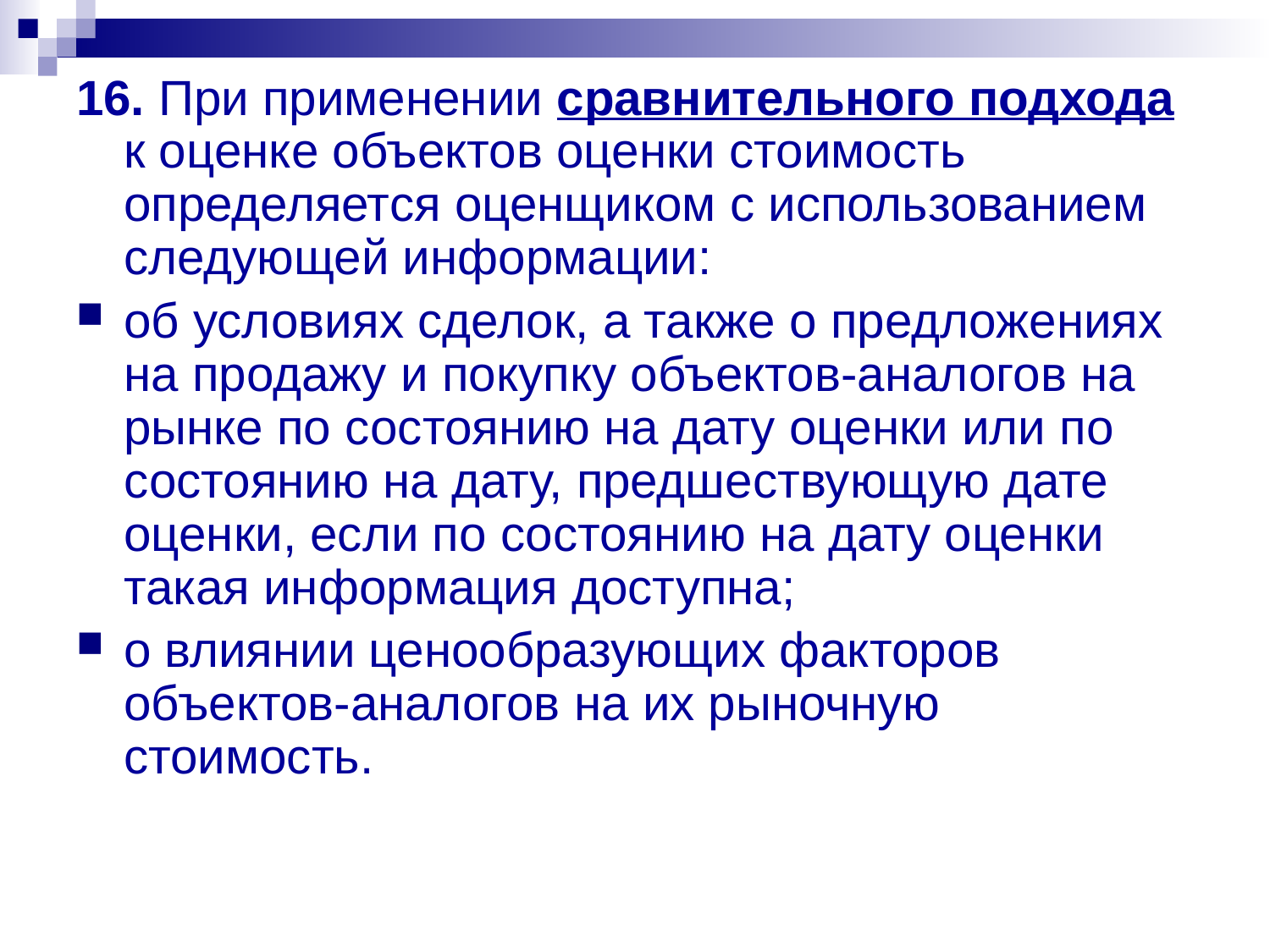

16. При применении сравнительного подхода к оценке объектов оценки стоимость определяется оценщиком с использованием следующей информации:
об условиях сделок, а также о предложениях на продажу и покупку объектов-аналогов на рынке по состоянию на дату оценки или по состоянию на дату, предшествующую дате оценки, если по состоянию на дату оценки такая информация доступна;
о влиянии ценообразующих факторов объектов-аналогов на их рыночную стоимость.